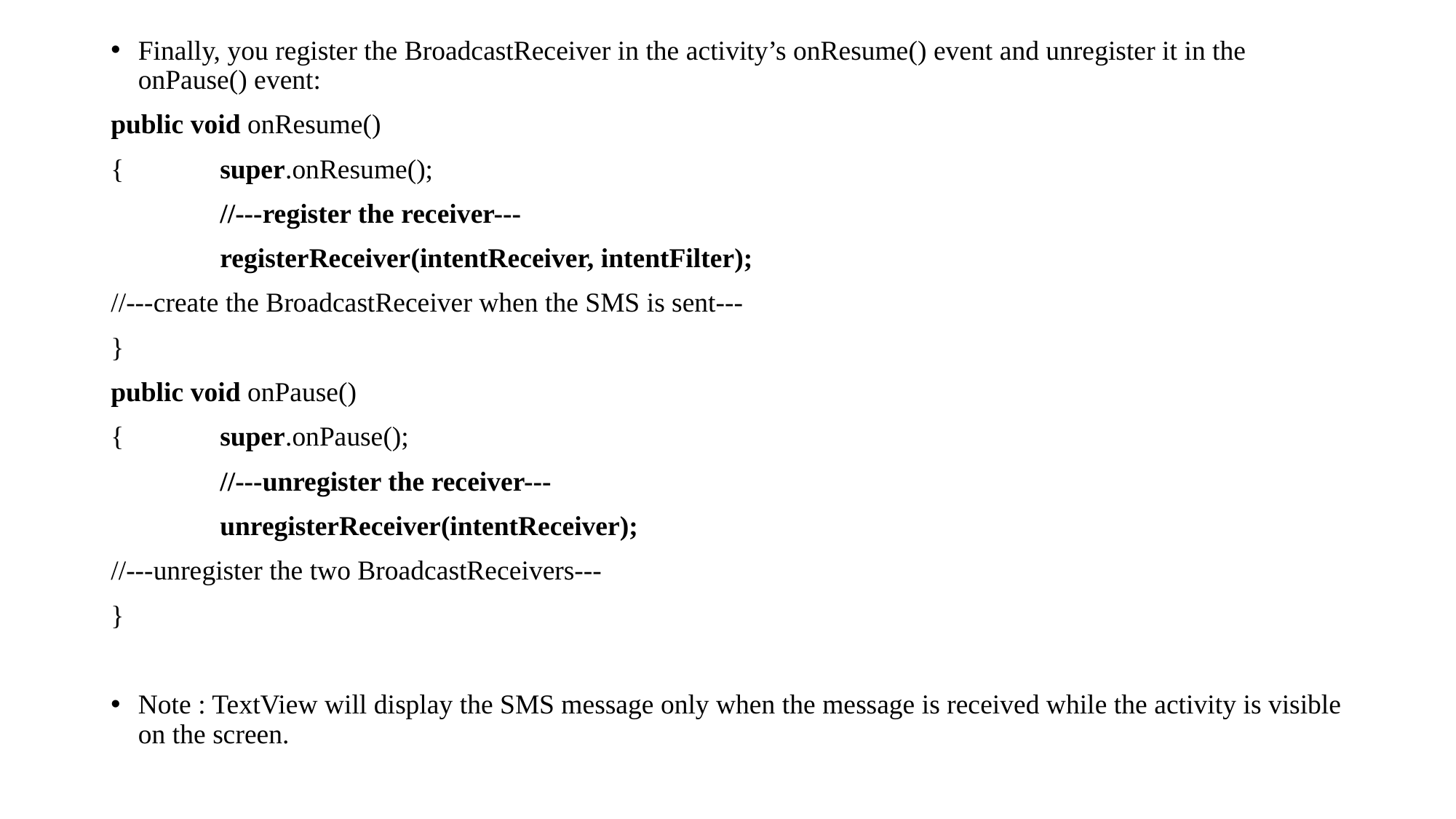

Finally, you register the BroadcastReceiver in the activity’s onResume() event and unregister it in the onPause() event:
public void onResume()
{	super.onResume();
	//---register the receiver---
	registerReceiver(intentReceiver, intentFilter);
//---create the BroadcastReceiver when the SMS is sent---
}
public void onPause()
{	super.onPause();
	//---unregister the receiver---
	unregisterReceiver(intentReceiver);
//---unregister the two BroadcastReceivers---
}

Note : TextView will display the SMS message only when the message is received while the activity is visible on the screen.